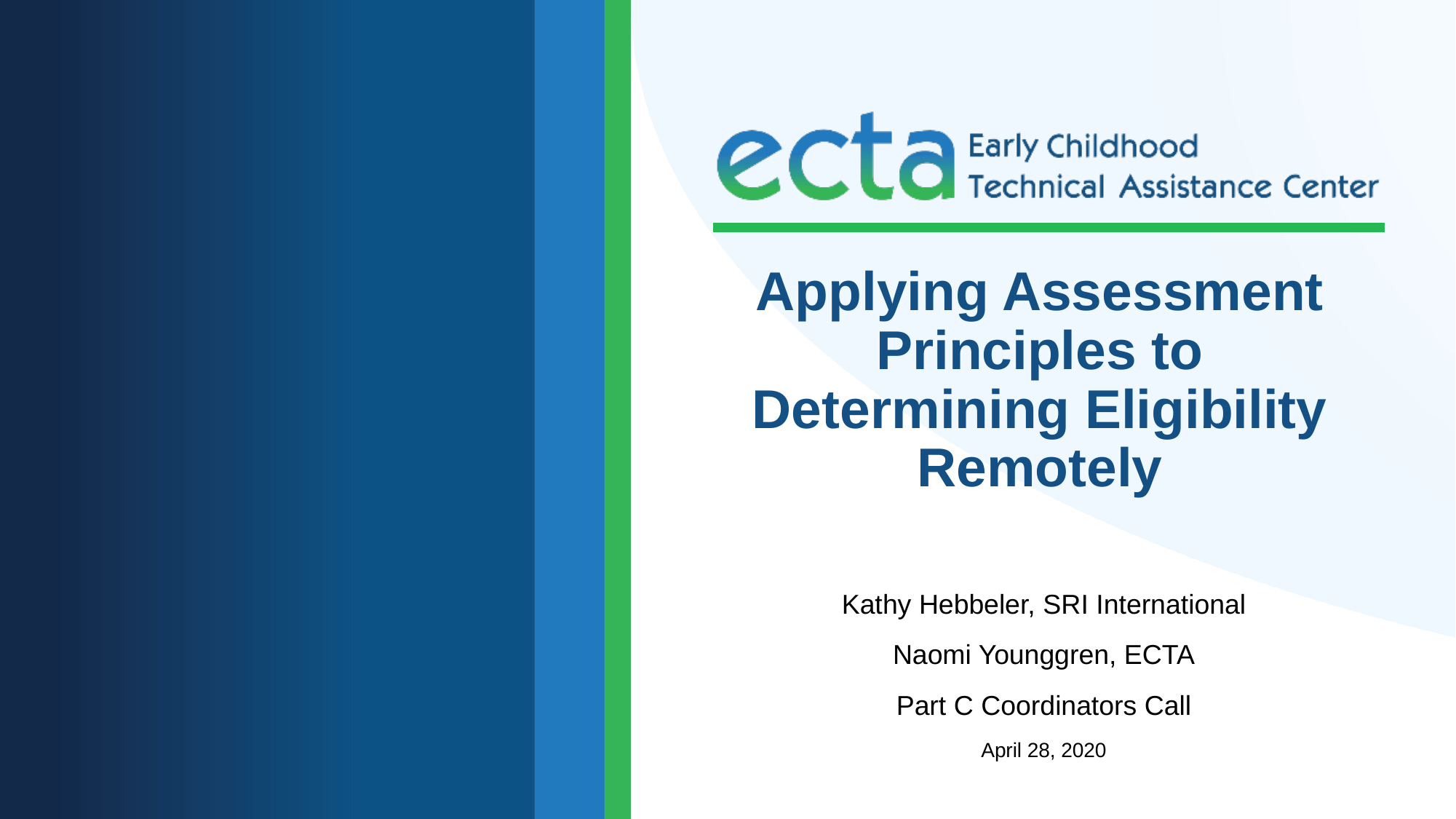

# Applying Assessment Principles to Determining Eligibility Remotely
Kathy Hebbeler, SRI International
Naomi Younggren, ECTA
Part C Coordinators Call
April 28, 2020